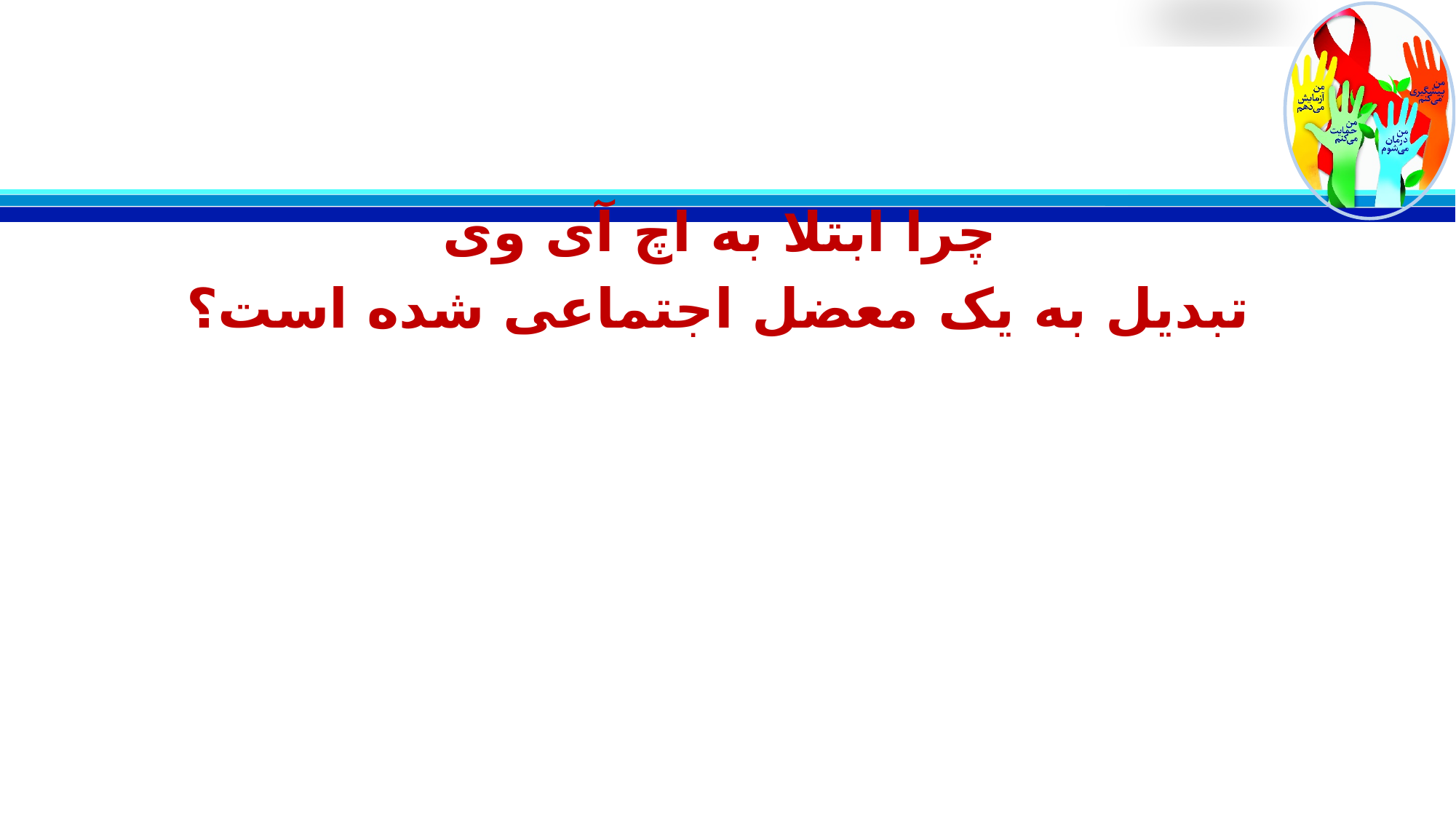

#
 چرا ابتلا به اچ آی وی
 تبدیل به یک معضل اجتماعی شده است؟